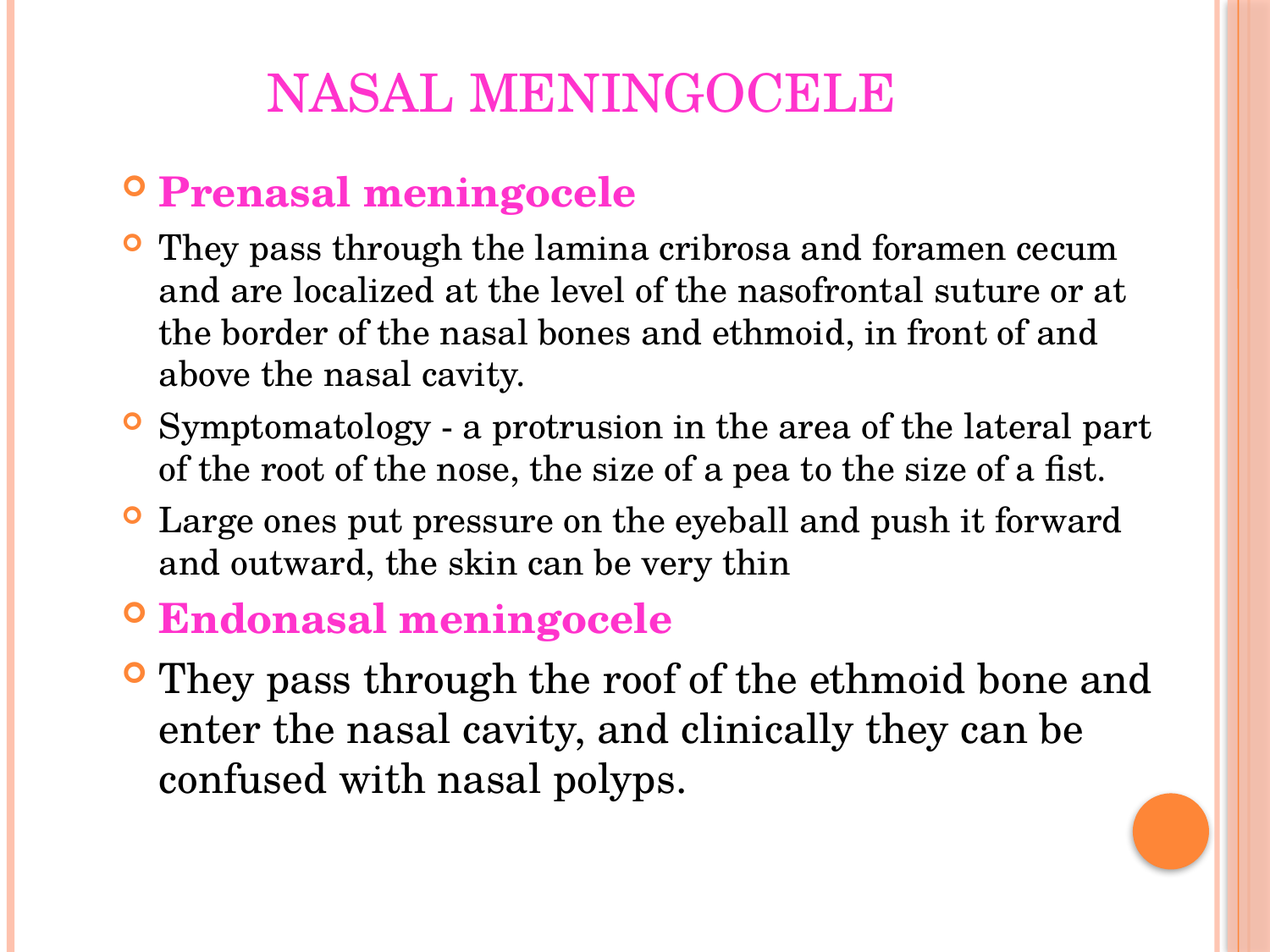

# Nasal meningocele
Prenasal meningocele
They pass through the lamina cribrosa and foramen cecum and are localized at the level of the nasofrontal suture or at the border of the nasal bones and ethmoid, in front of and above the nasal cavity.
Symptomatology - a protrusion in the area of ​​the lateral part of the root of the nose, the size of a pea to the size of a fist.
Large ones put pressure on the eyeball and push it forward and outward, the skin can be very thin
Endonasal meningocele
They pass through the roof of the ethmoid bone and enter the nasal cavity, and clinically they can be confused with nasal polyps.